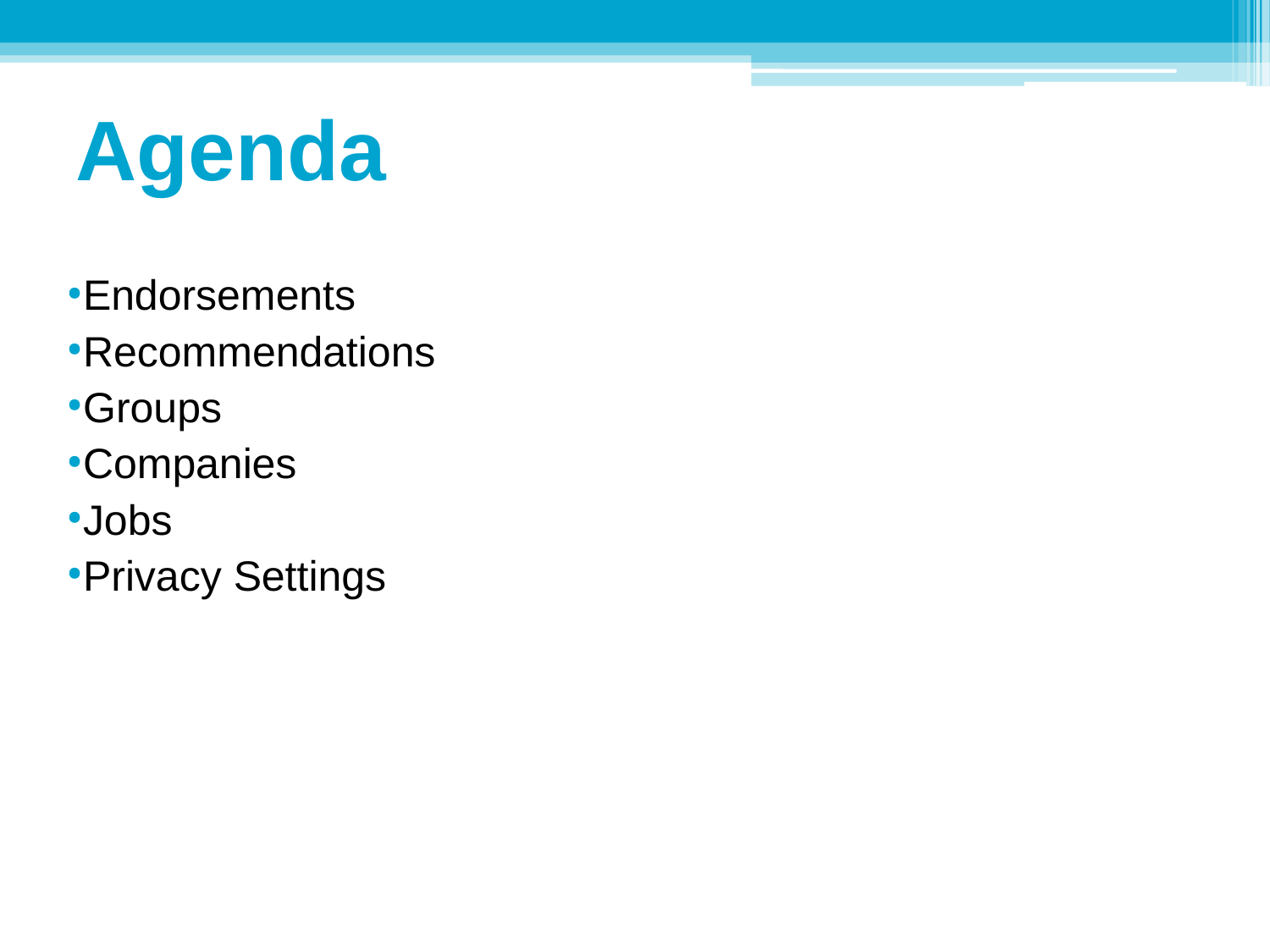

# Agenda
Endorsements
Recommendations
Groups
Companies
Jobs
Privacy Settings